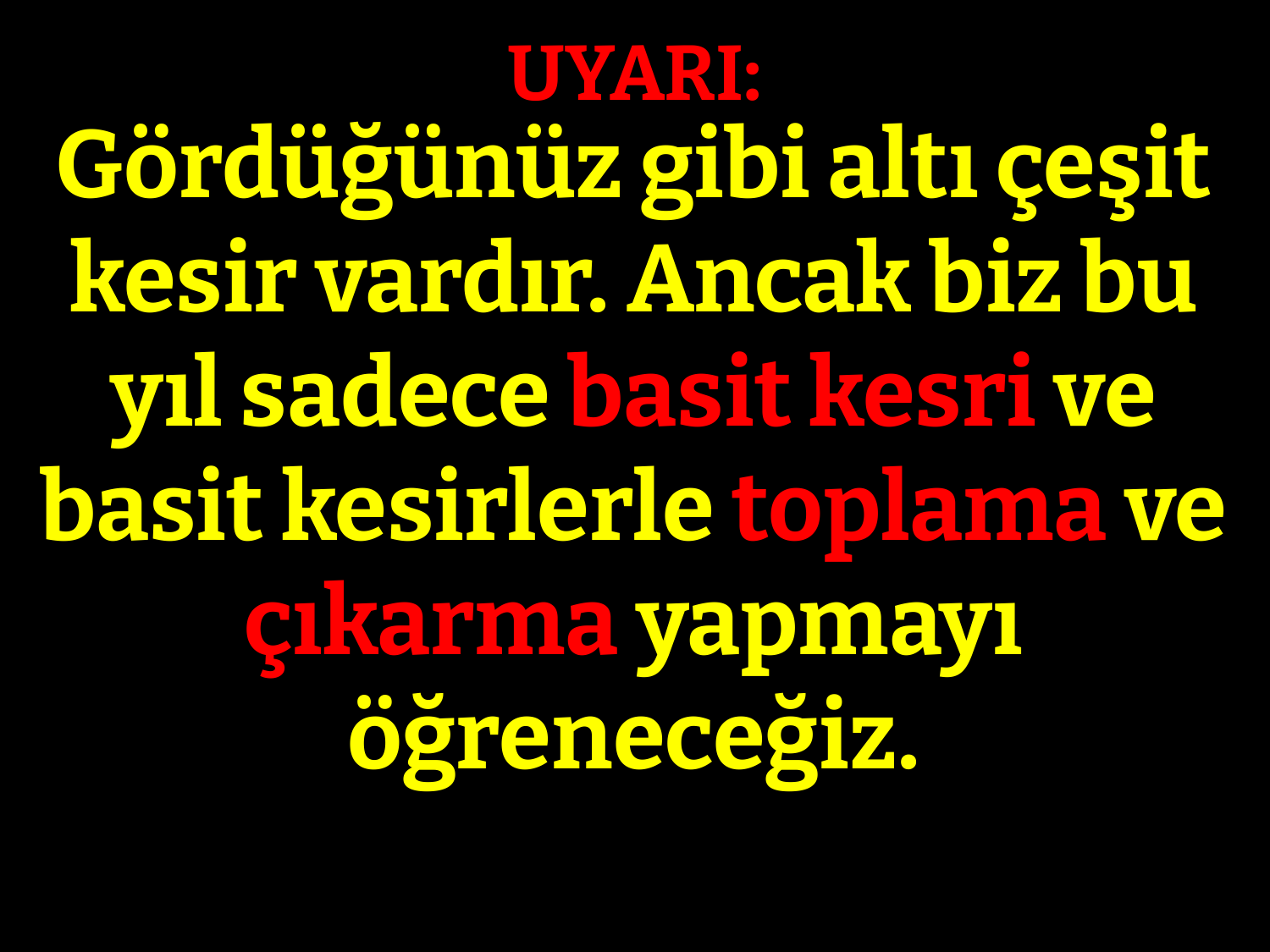

UYARI:
Gördüğünüz gibi altı çeşit kesir vardır. Ancak biz bu yıl sadece basit kesri ve basit kesirlerle toplama ve çıkarma yapmayı öğreneceğiz.
#